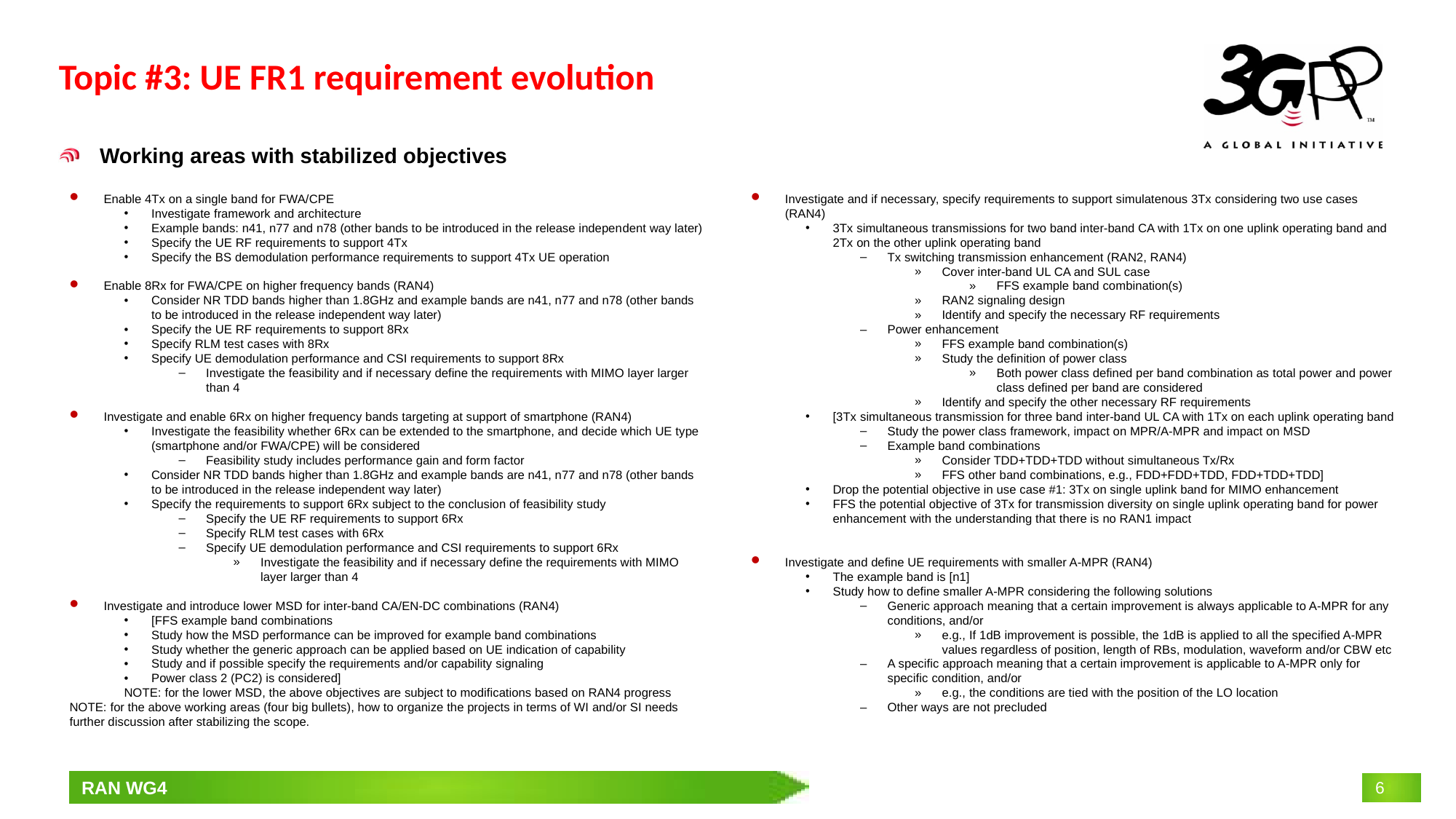

# Topic #3: UE FR1 requirement evolution
Working areas with stabilized objectives
Investigate and if necessary, specify requirements to support simulatenous 3Tx considering two use cases (RAN4)
3Tx simultaneous transmissions for two band inter-band CA with 1Tx on one uplink operating band and 2Tx on the other uplink operating band
Tx switching transmission enhancement (RAN2, RAN4)
Cover inter-band UL CA and SUL case
FFS example band combination(s)
RAN2 signaling design
Identify and specify the necessary RF requirements
Power enhancement
FFS example band combination(s)
Study the definition of power class
Both power class defined per band combination as total power and power class defined per band are considered
Identify and specify the other necessary RF requirements
[3Tx simultaneous transmission for three band inter-band UL CA with 1Tx on each uplink operating band
Study the power class framework, impact on MPR/A-MPR and impact on MSD
Example band combinations
Consider TDD+TDD+TDD without simultaneous Tx/Rx
FFS other band combinations, e.g., FDD+FDD+TDD, FDD+TDD+TDD]
Drop the potential objective in use case #1: 3Tx on single uplink band for MIMO enhancement
FFS the potential objective of 3Tx for transmission diversity on single uplink operating band for power enhancement with the understanding that there is no RAN1 impact

Investigate and define UE requirements with smaller A-MPR (RAN4)
The example band is [n1]
Study how to define smaller A-MPR considering the following solutions
Generic approach meaning that a certain improvement is always applicable to A-MPR for any conditions, and/or
e.g., If 1dB improvement is possible, the 1dB is applied to all the specified A-MPR values regardless of position, length of RBs, modulation, waveform and/or CBW etc
A specific approach meaning that a certain improvement is applicable to A-MPR only for specific condition, and/or
e.g., the conditions are tied with the position of the LO location
Other ways are not precluded

Enable 4Tx on a single band for FWA/CPE
Investigate framework and architecture
Example bands: n41, n77 and n78 (other bands to be introduced in the release independent way later)
Specify the UE RF requirements to support 4Tx
Specify the BS demodulation performance requirements to support 4Tx UE operation

Enable 8Rx for FWA/CPE on higher frequency bands (RAN4)
Consider NR TDD bands higher than 1.8GHz and example bands are n41, n77 and n78 (other bands to be introduced in the release independent way later)
Specify the UE RF requirements to support 8Rx
Specify RLM test cases with 8Rx
Specify UE demodulation performance and CSI requirements to support 8Rx
Investigate the feasibility and if necessary define the requirements with MIMO layer larger than 4

Investigate and enable 6Rx on higher frequency bands targeting at support of smartphone (RAN4)
Investigate the feasibility whether 6Rx can be extended to the smartphone, and decide which UE type (smartphone and/or FWA/CPE) will be considered
Feasibility study includes performance gain and form factor
Consider NR TDD bands higher than 1.8GHz and example bands are n41, n77 and n78 (other bands to be introduced in the release independent way later)
Specify the requirements to support 6Rx subject to the conclusion of feasibility study
Specify the UE RF requirements to support 6Rx
Specify RLM test cases with 6Rx
Specify UE demodulation performance and CSI requirements to support 6Rx
Investigate the feasibility and if necessary define the requirements with MIMO layer larger than 4

Investigate and introduce lower MSD for inter-band CA/EN-DC combinations (RAN4)
[FFS example band combinations
Study how the MSD performance can be improved for example band combinations
Study whether the generic approach can be applied based on UE indication of capability
Study and if possible specify the requirements and/or capability signaling
Power class 2 (PC2) is considered]
NOTE: for the lower MSD, the above objectives are subject to modifications based on RAN4 progress
NOTE: for the above working areas (four big bullets), how to organize the projects in terms of WI and/or SI needs further discussion after stabilizing the scope.